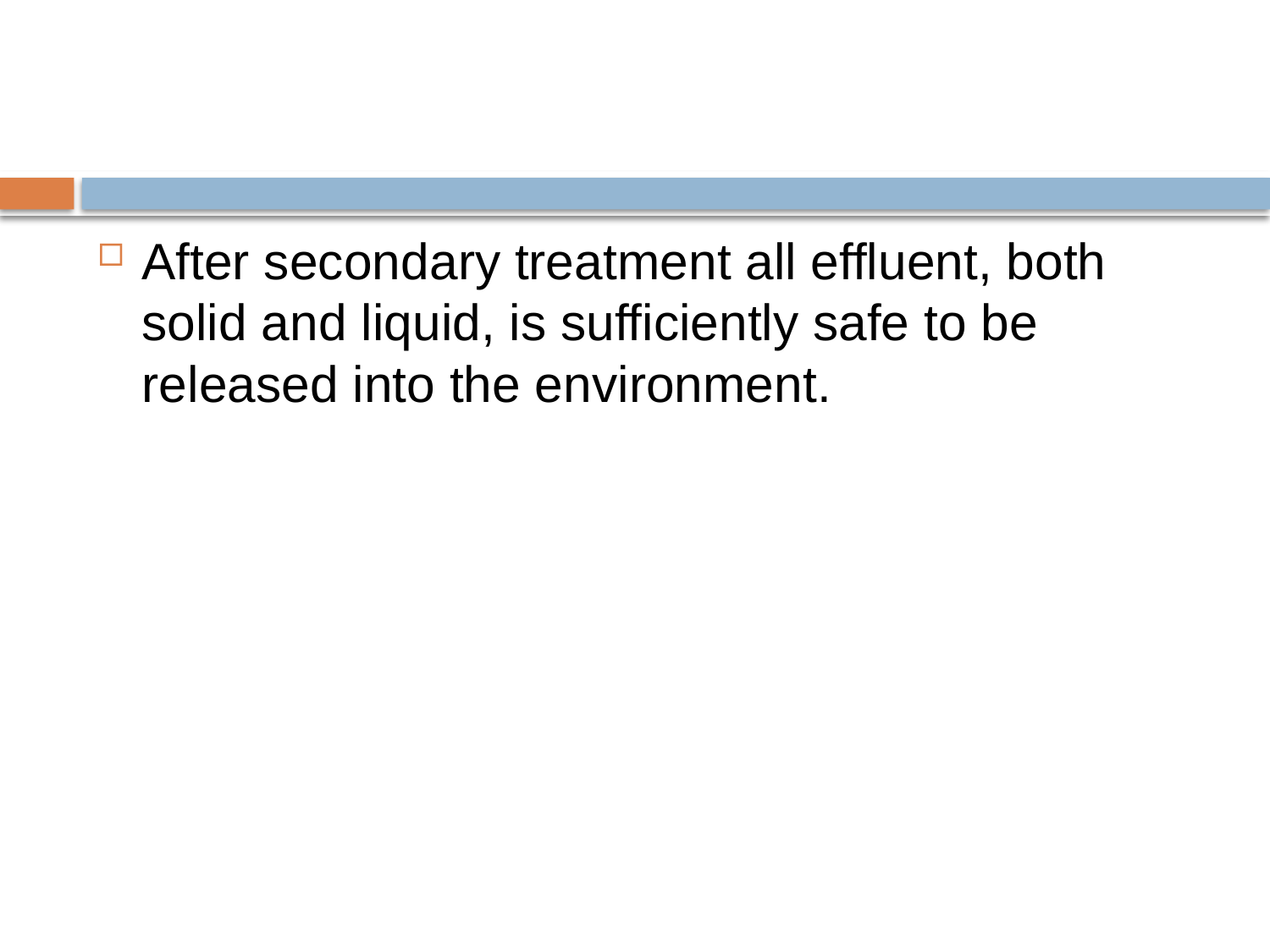

#
After secondary treatment all effluent, both solid and liquid, is sufficiently safe to be released into the environment.